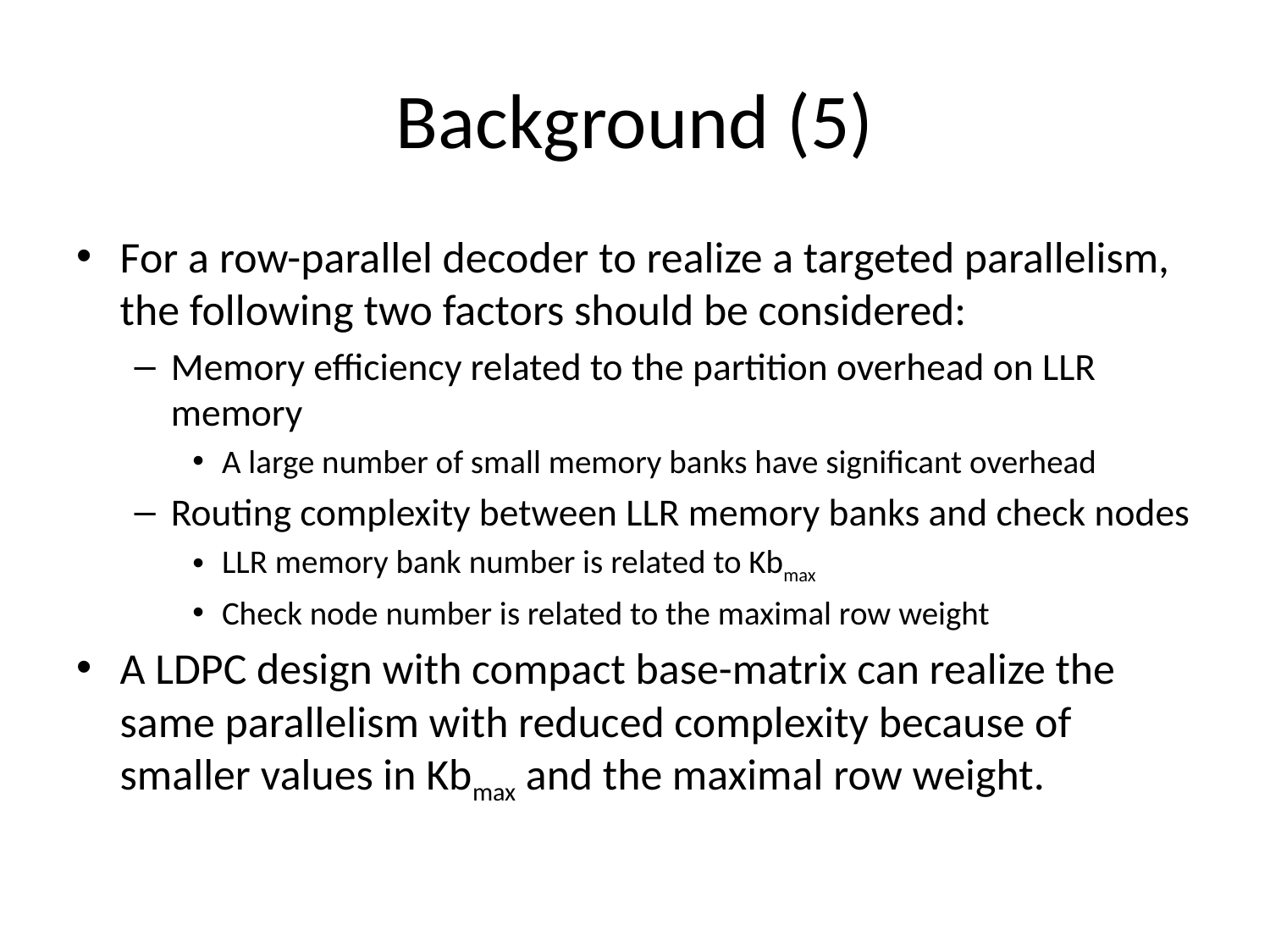

# Background (5)
For a row-parallel decoder to realize a targeted parallelism, the following two factors should be considered:
Memory efficiency related to the partition overhead on LLR memory
A large number of small memory banks have significant overhead
Routing complexity between LLR memory banks and check nodes
LLR memory bank number is related to Kbmax
Check node number is related to the maximal row weight
A LDPC design with compact base-matrix can realize the same parallelism with reduced complexity because of smaller values in Kbmax and the maximal row weight.